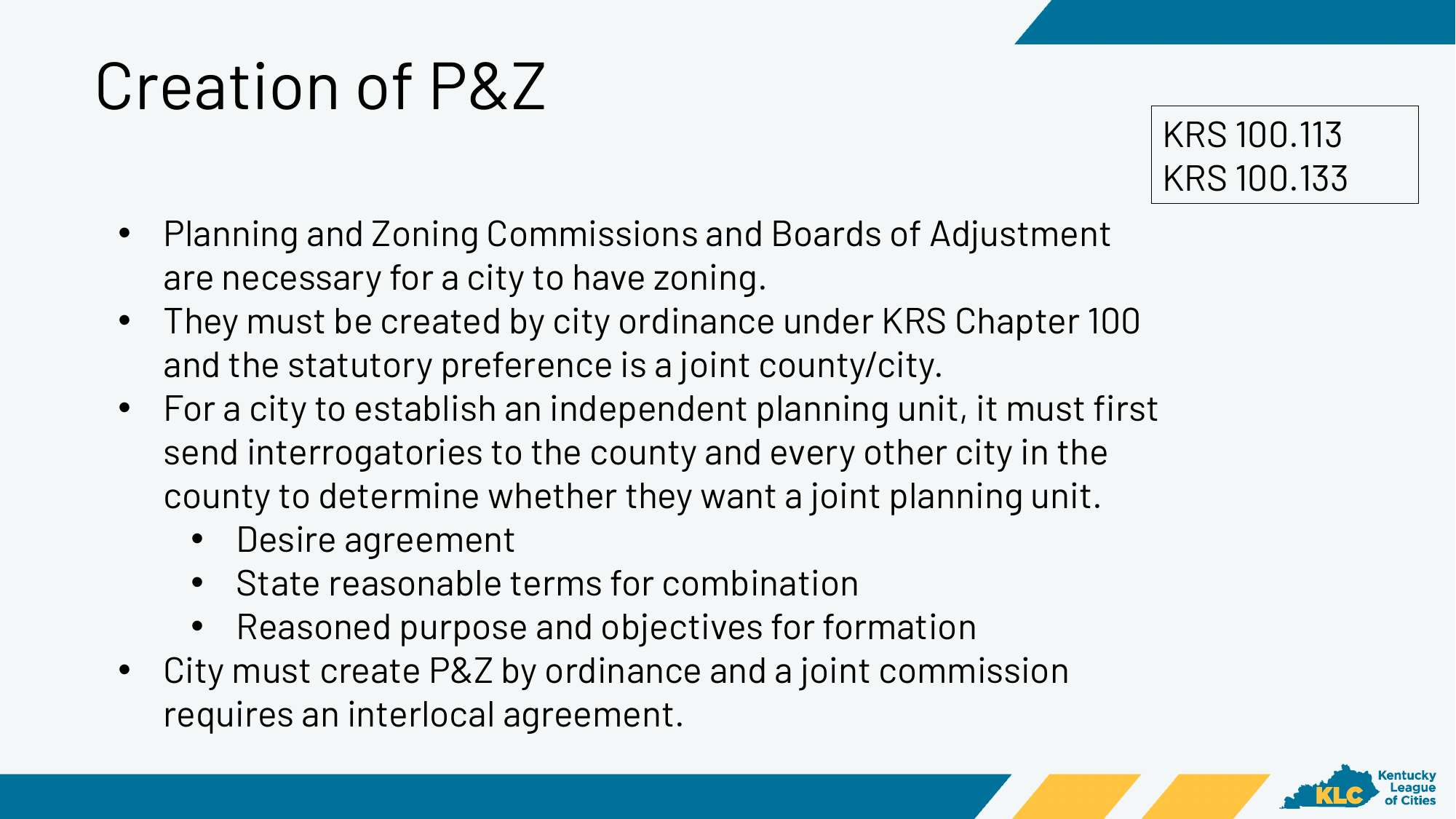

Creation of P&Z
KRS 100.113
KRS 100.133
Planning and Zoning Commissions and Boards of Adjustment are necessary for a city to have zoning.
They must be created by city ordinance under KRS Chapter 100 and the statutory preference is a joint county/city.
For a city to establish an independent planning unit, it must first send interrogatories to the county and every other city in the county to determine whether they want a joint planning unit.
Desire agreement
State reasonable terms for combination
Reasoned purpose and objectives for formation
City must create P&Z by ordinance and a joint commission requires an interlocal agreement.